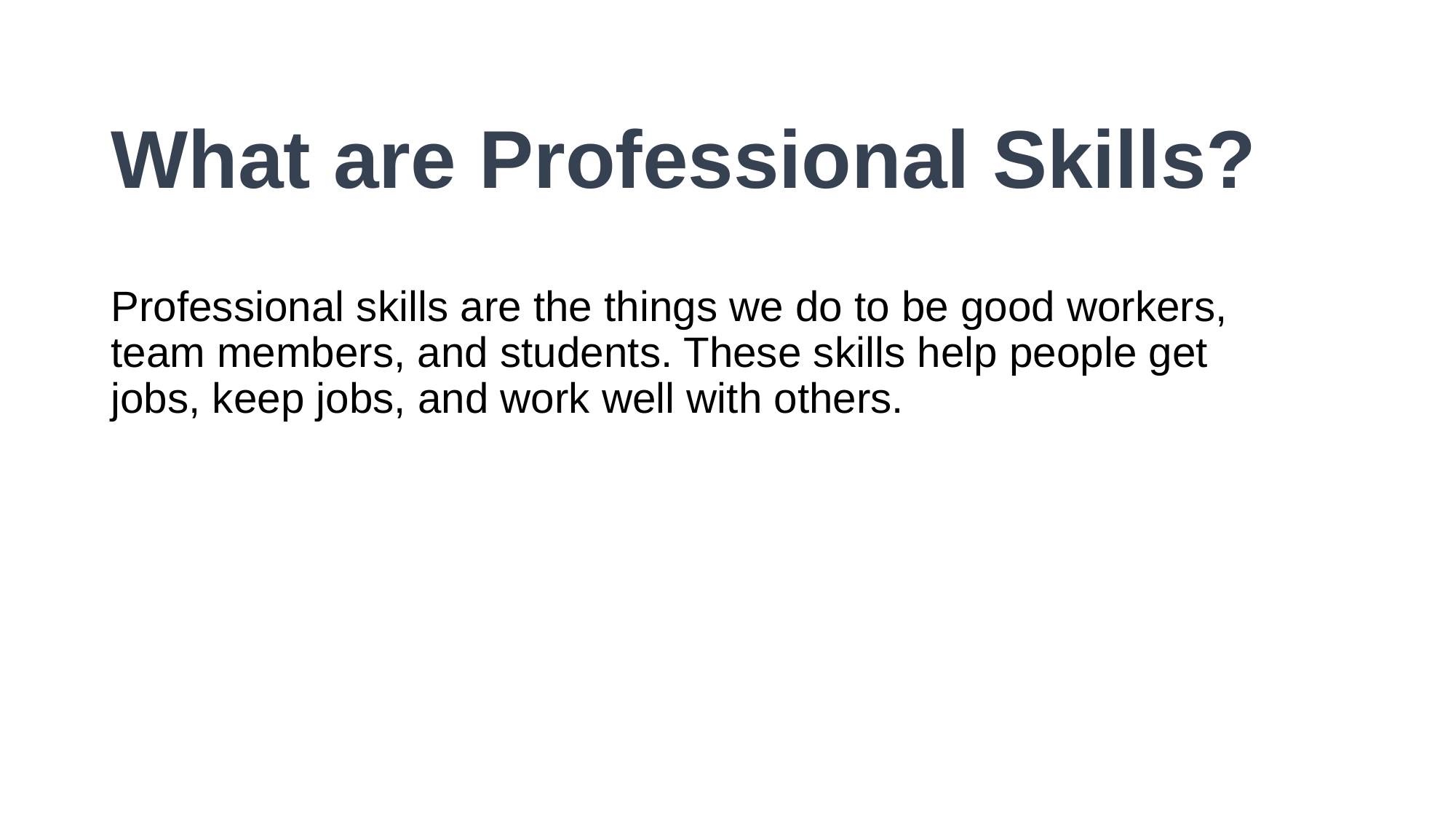

# What are Professional Skills?
Professional skills are the things we do to be good workers, team members, and students. These skills help people get jobs, keep jobs, and work well with others.